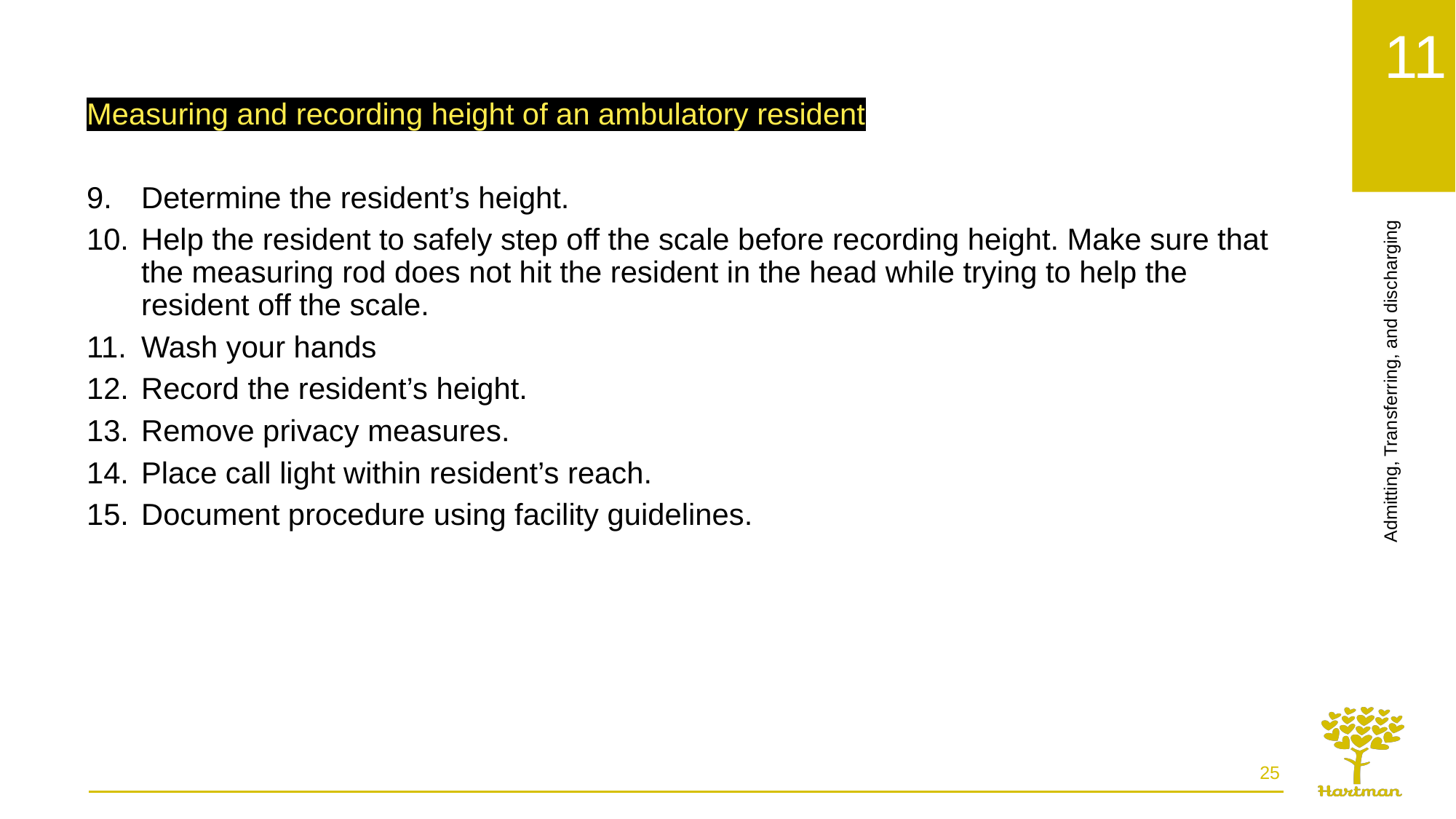

Measuring and recording height of an ambulatory resident

Determine the resident’s height.
Help the resident to safely step off the scale before recording height. Make sure that the measuring rod does not hit the resident in the head while trying to help the resident off the scale.
Wash your hands
Record the resident’s height.
Remove privacy measures.
Place call light within resident’s reach.
Document procedure using facility guidelines.

25